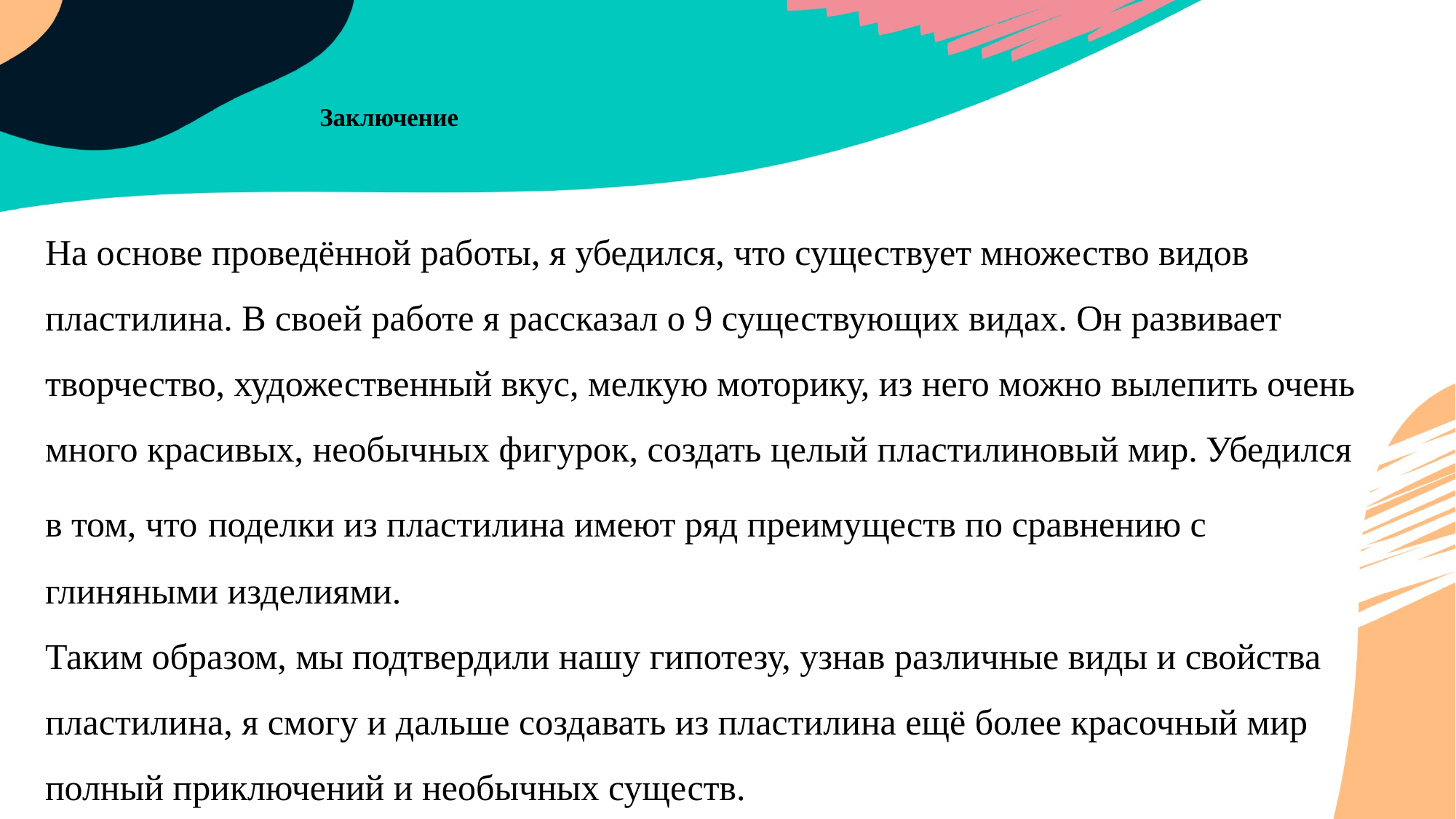

# Заключение
На основе проведённой работы, я убедился, что существует множество видов пластилина. В своей работе я рассказал о 9 существующих видах. Он развивает творчество, художественный вкус, мелкую моторику, из него можно вылепить очень много красивых, необычных фигурок, создать целый пластилиновый мир. Убедился в том, что поделки из пластилина имеют ряд преимуществ по сравнению с глиняными изделиями.
Таким образом, мы подтвердили нашу гипотезу, узнав различные виды и свойства пластилина, я смогу и дальше создавать из пластилина ещё более красочный мир полный приключений и необычных существ.